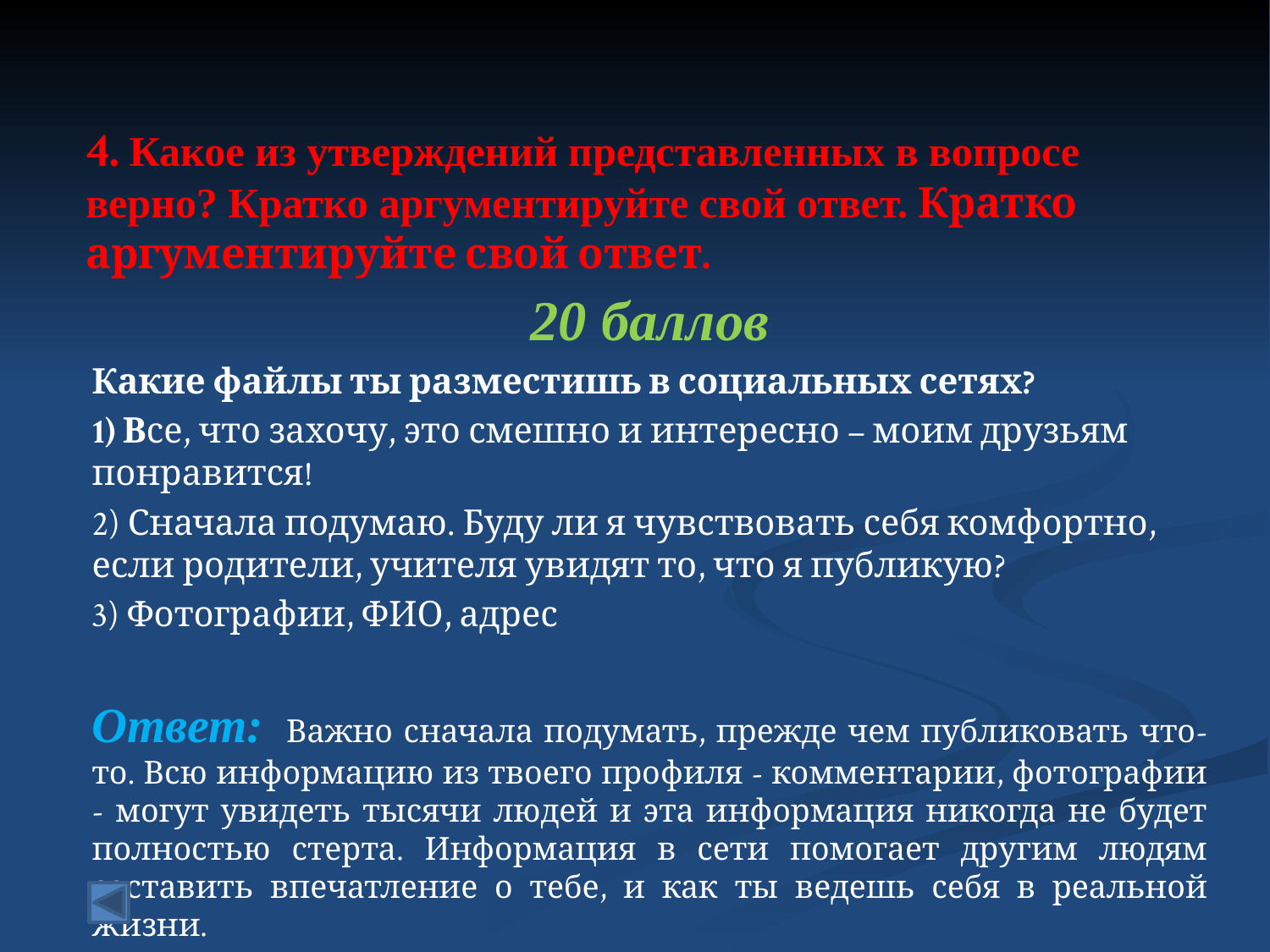

#
4. Какое из утверждений представленных в вопросе верно? Кратко аргументируйте свой ответ. Кратко аргументируйте свой ответ.
20 баллов
Какие файлы ты разместишь в социальных сетях?
1) Все, что захочу, это смешно и интересно – моим друзьям понравится!
2) Сначала подумаю. Буду ли я чувствовать себя комфортно, если родители, учителя увидят то, что я публикую?
3) Фотографии, ФИО, адрес

Ответ:  Важно сначала подумать, прежде чем публиковать что-то. Всю информацию из твоего профиля - комментарии, фотографии - могут увидеть тысячи людей и эта информация никогда не будет полностью стерта. Информация в сети помогает другим людям составить впечатление о тебе, и как ты ведешь себя в реальной жизни.